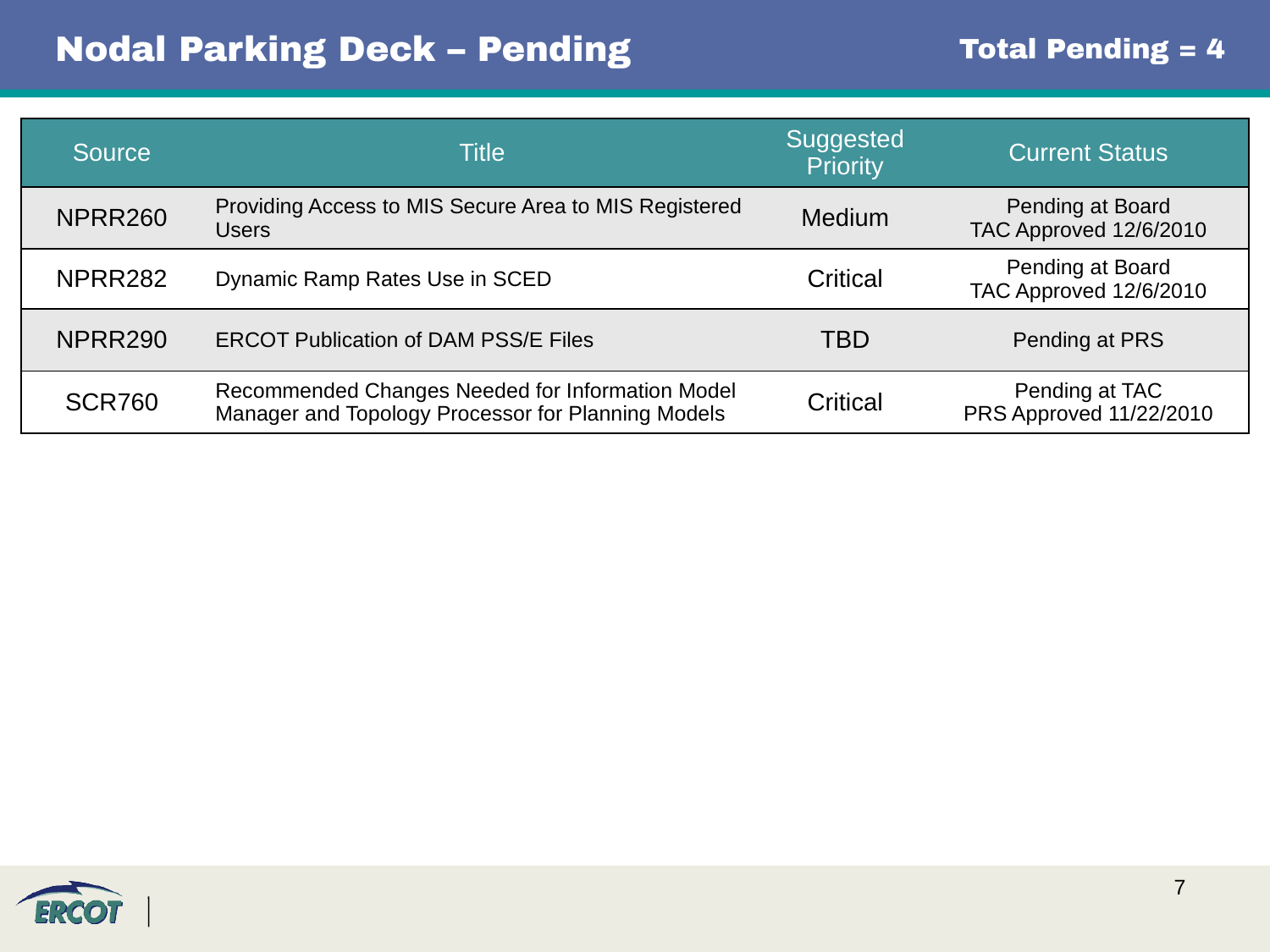

# Nodal Parking Deck – Pending
Total Pending = 4
| Source | Title | Suggested Priority | Current Status |
| --- | --- | --- | --- |
| NPRR260 | Providing Access to MIS Secure Area to MIS Registered Users | Medium | Pending at Board TAC Approved 12/6/2010 |
| NPRR282 | Dynamic Ramp Rates Use in SCED | Critical | Pending at Board TAC Approved 12/6/2010 |
| NPRR290 | ERCOT Publication of DAM PSS/E Files | TBD | Pending at PRS |
| SCR760 | Recommended Changes Needed for Information Model Manager and Topology Processor for Planning Models | Critical | Pending at TAC PRS Approved 11/22/2010 |